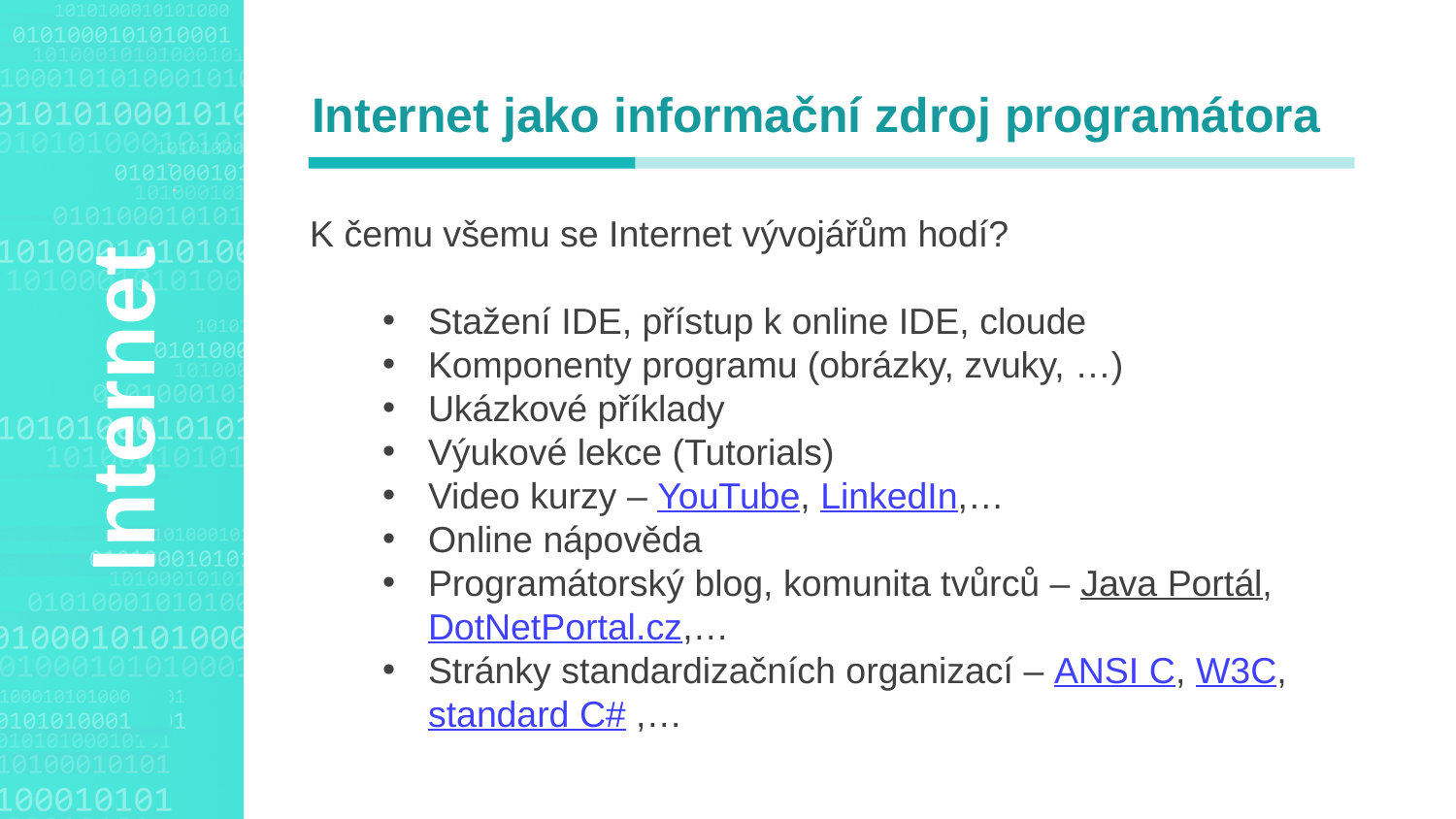

Agenda Style
Internet jako informační zdroj programátora
K čemu všemu se Internet vývojářům hodí?

Stažení IDE, přístup k online IDE, cloude
Komponenty programu (obrázky, zvuky, …)
Ukázkové příklady
Výukové lekce (Tutorials)
Video kurzy – YouTube, LinkedIn,…
Online nápověda
Programátorský blog, komunita tvůrců – Java Portál, DotNetPortal.cz,…
Stránky standardizačních organizací – ANSI C, W3C, standard C# ,…

Internet